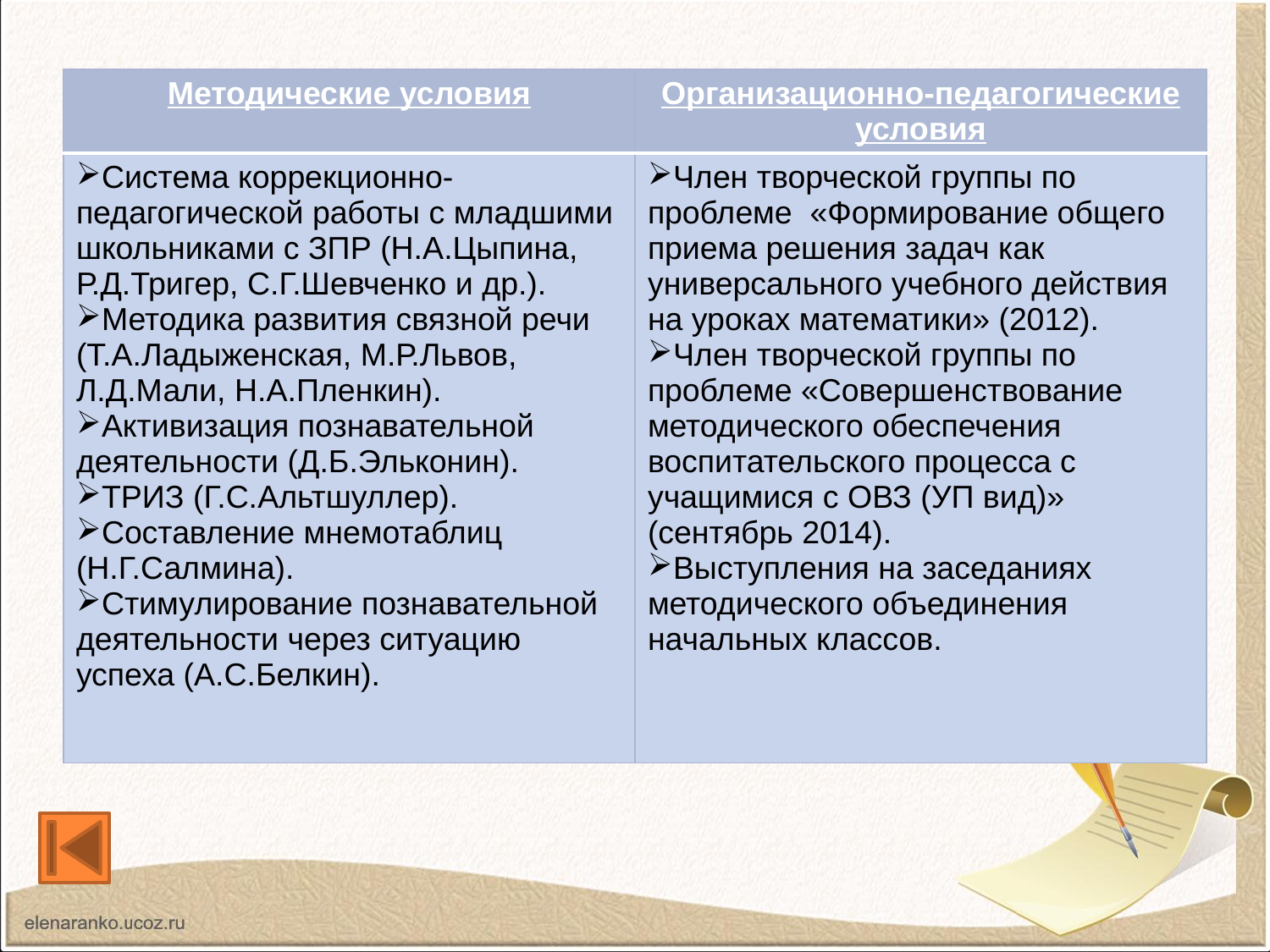

| Методические условия | Организационно-педагогические условия |
| --- | --- |
| Система коррекционно-педагогической работы с младшими школьниками с ЗПР (Н.А.Цыпина, Р.Д.Тригер, С.Г.Шевченко и др.). Методика развития связной речи (Т.А.Ладыженская, М.Р.Львов, Л.Д.Мали, Н.А.Пленкин). Активизация познавательной деятельности (Д.Б.Эльконин). ТРИЗ (Г.С.Альтшуллер). Составление мнемотаблиц (Н.Г.Салмина). Стимулирование познавательной деятельности через ситуацию успеха (А.С.Белкин). | Член творческой группы по проблеме «Формирование общего приема решения задач как универсального учебного действия на уроках математики» (2012). Член творческой группы по проблеме «Совершенствование методического обеспечения воспитательского процесса с учащимися с ОВЗ (УП вид)» (сентябрь 2014). Выступления на заседаниях методического объединения начальных классов. |